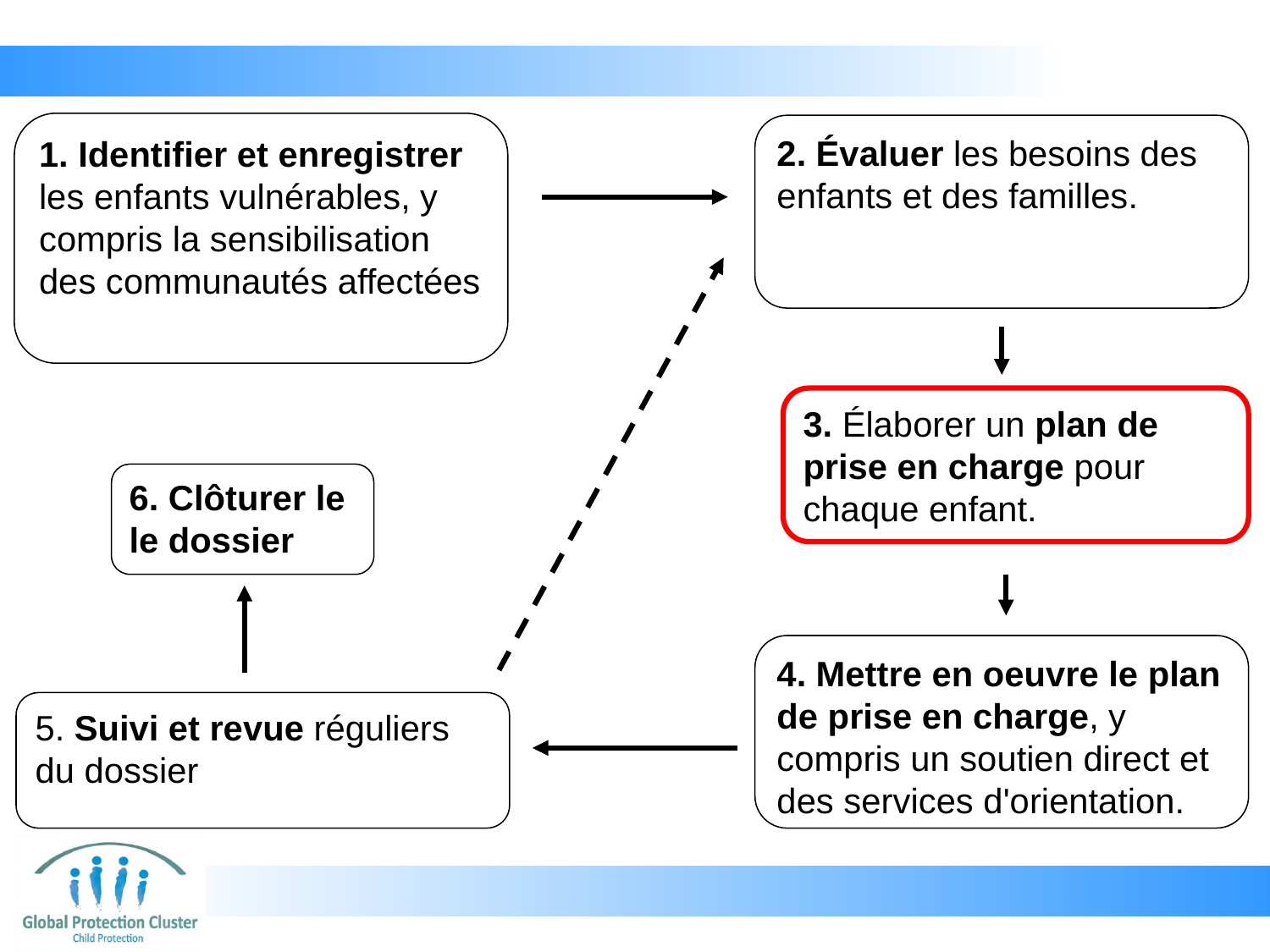

1. Identifier et enregistrer les enfants vulnérables, y compris la sensibilisation des communautés affectées
2. Évaluer les besoins des enfants et des familles.
3. Élaborer un plan de prise en charge pour chaque enfant.
6. Clôturer le le dossier
4. Mettre en oeuvre le plan de prise en charge, y compris un soutien direct et des services d'orientation.
5. Suivi et revue réguliers du dossier